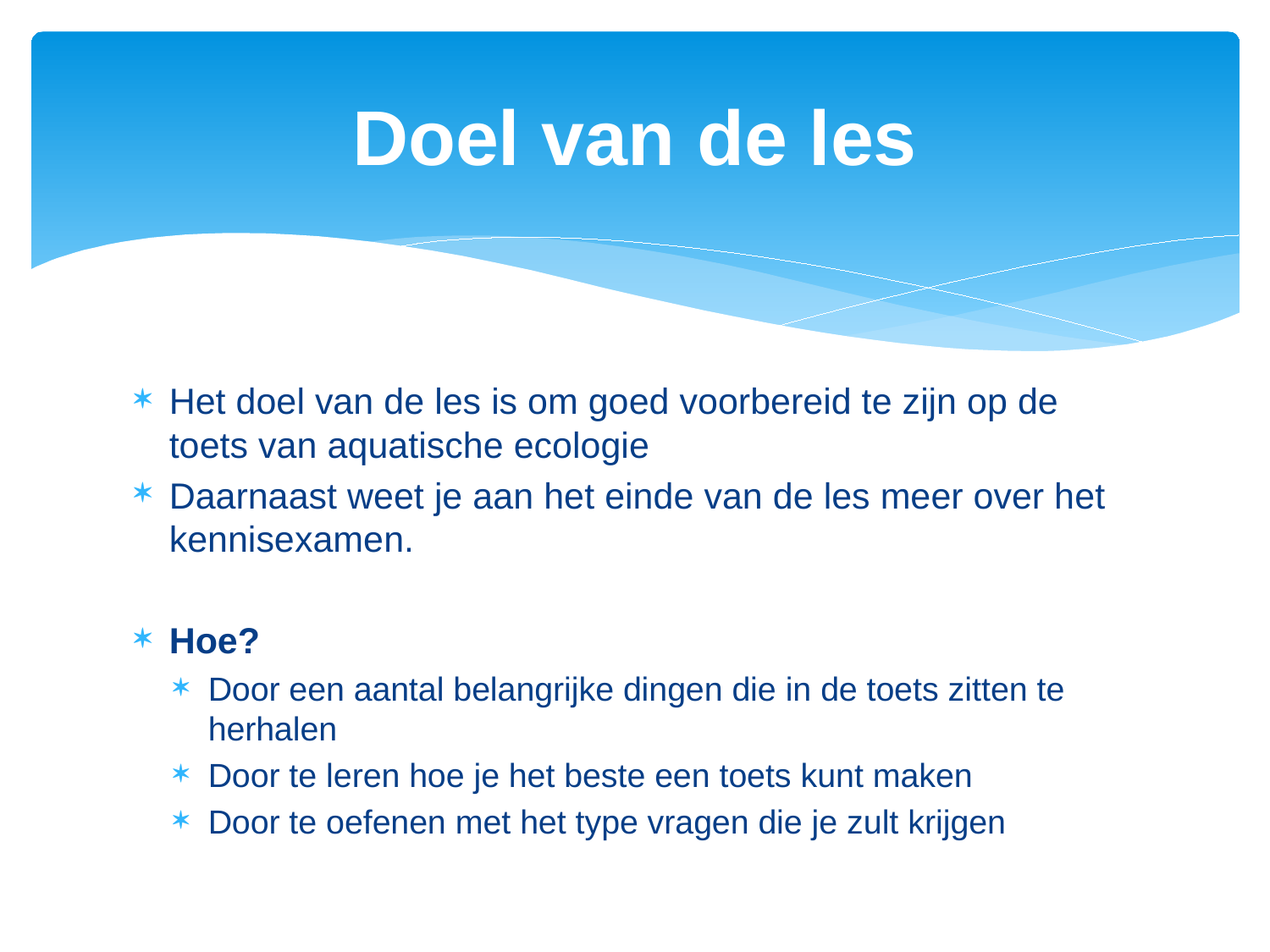

# Doel van de les
Het doel van de les is om goed voorbereid te zijn op de toets van aquatische ecologie
Daarnaast weet je aan het einde van de les meer over het kennisexamen.

Hoe?
Door een aantal belangrijke dingen die in de toets zitten te herhalen
Door te leren hoe je het beste een toets kunt maken
Door te oefenen met het type vragen die je zult krijgen